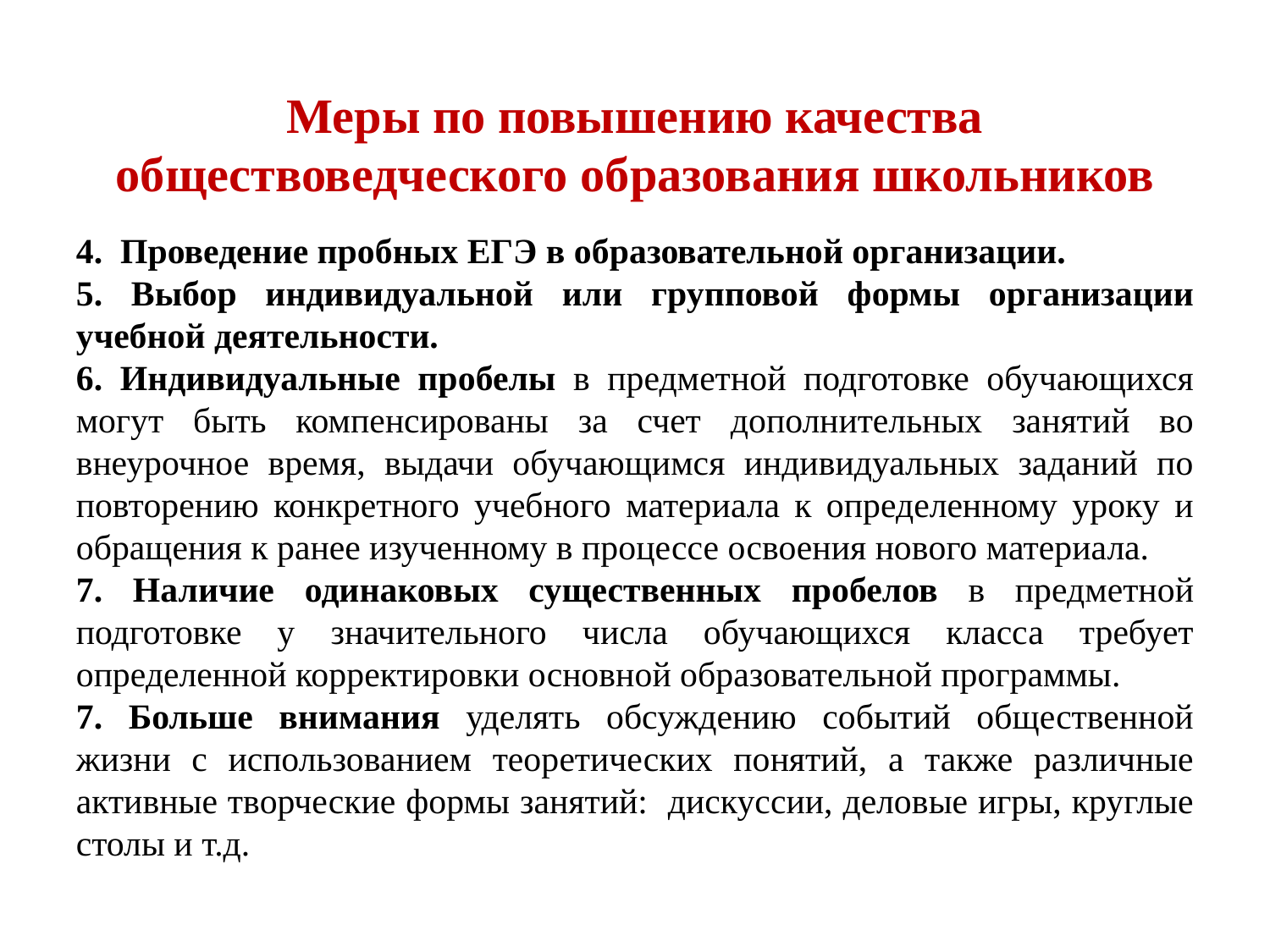

Меры по повышению качества обществоведческого образования школьников
4.  Проведение пробных ЕГЭ в образовательной организации.
5. Выбор индивидуальной или групповой формы организации учебной деятельности.
6. Индивидуальные пробелы в предметной подготовке обучающихся могут быть компенсированы за счет дополнительных занятий во внеурочное время, выдачи обучающимся индивидуальных заданий по повторению конкретного учебного материала к определенному уроку и обращения к ранее изученному в процессе освоения нового материала.
7. Наличие одинаковых существенных пробелов в предметной подготовке у значительного числа обучающихся класса требует определенной корректировки основной образовательной программы.
7. Больше внимания уделять обсуждению событий общественной жизни с использованием теоретических понятий, а также различные активные творческие формы занятий:  дискуссии, деловые игры, круглые столы и т.д.